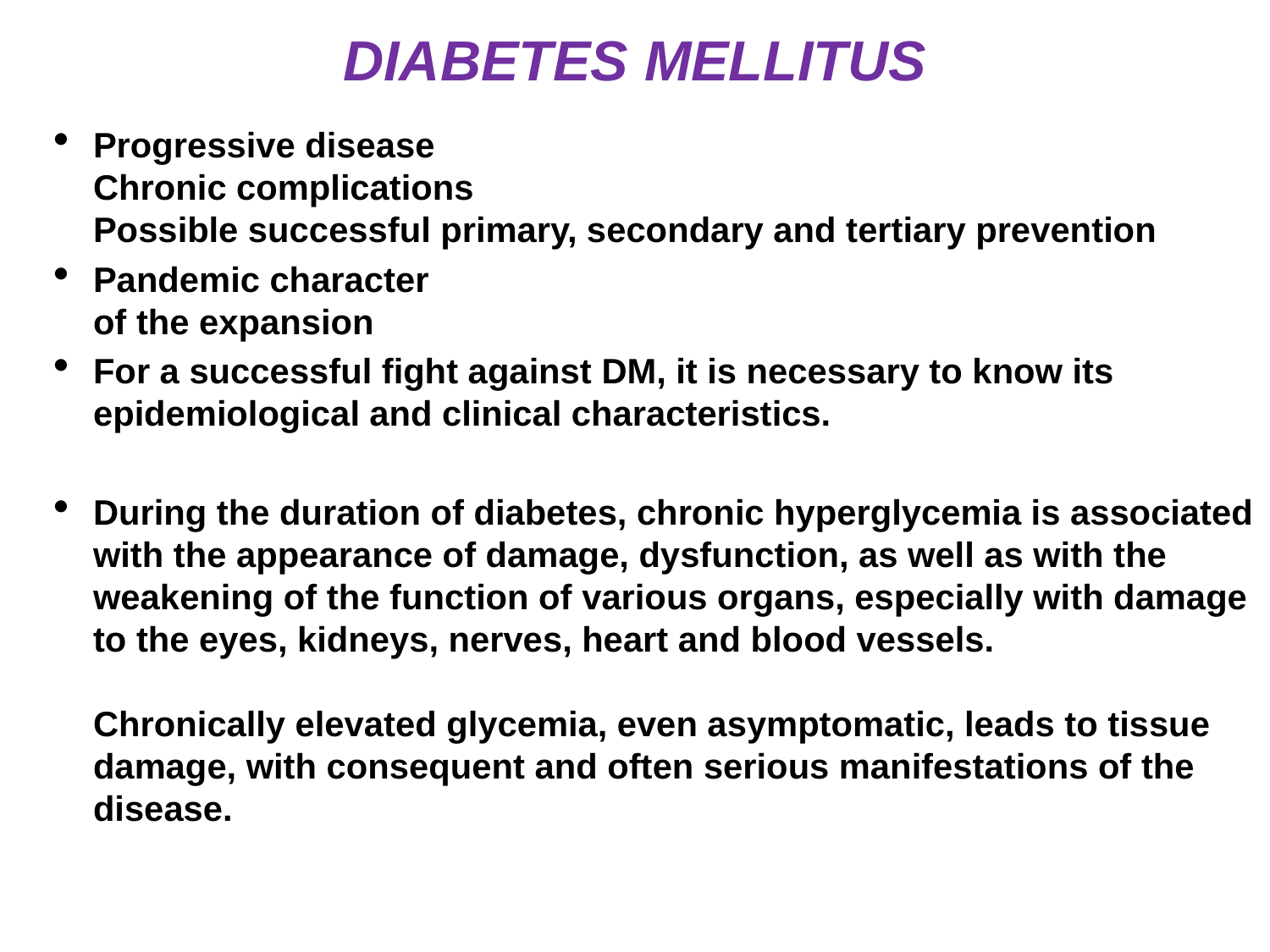

# DIABETES MELLITUS
Progressive disease
Chronic complications
Possible successful primary, secondary and tertiary prevention
Pandemic character
of the expansion
For a successful fight against DM, it is necessary to know its epidemiological and clinical characteristics.

During the duration of diabetes, chronic hyperglycemia is associated with the appearance of damage, dysfunction, as well as with the weakening of the function of various organs, especially with damage to the eyes, kidneys, nerves, heart and blood vessels.
Chronically elevated glycemia, even asymptomatic, leads to tissue damage, with consequent and often serious manifestations of the disease.